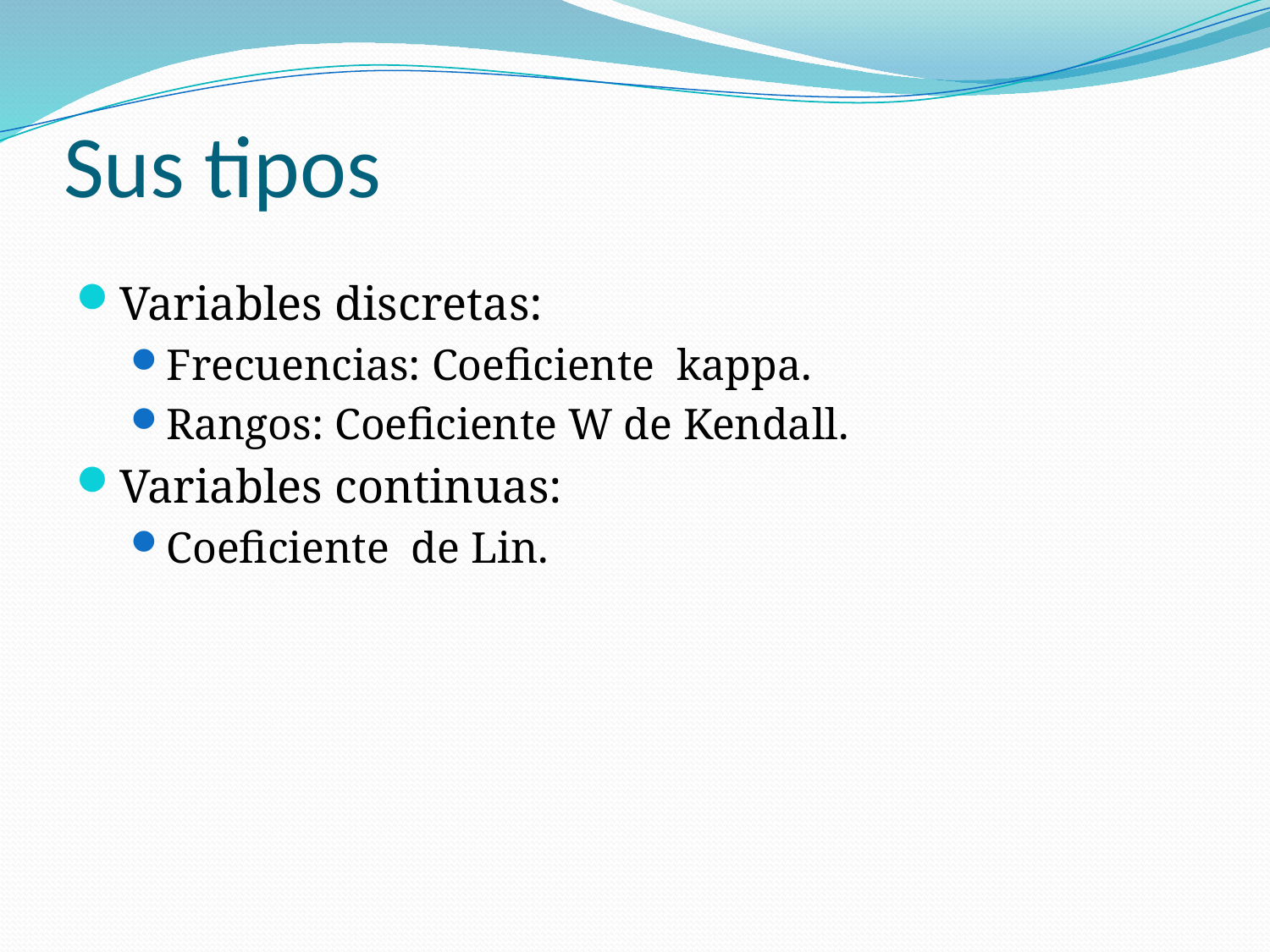

# Sus tipos
Variables discretas:
Frecuencias: Coeficiente  kappa.
Rangos: Coeficiente W de Kendall.
Variables continuas:
Coeficiente  de Lin.